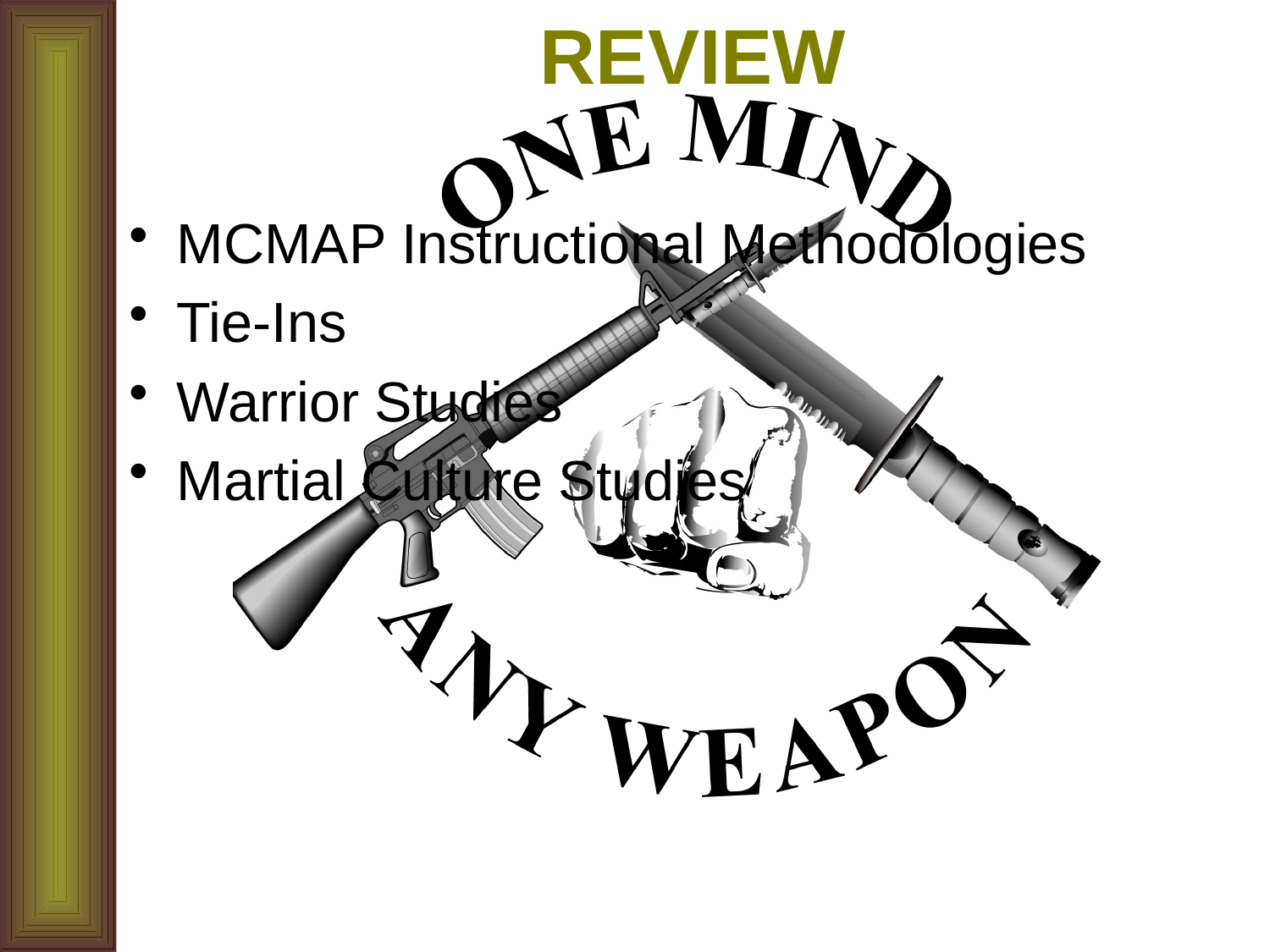

# REVIEW
MCMAP Instructional Methodologies
Tie-Ins
Warrior Studies
Martial Culture Studies